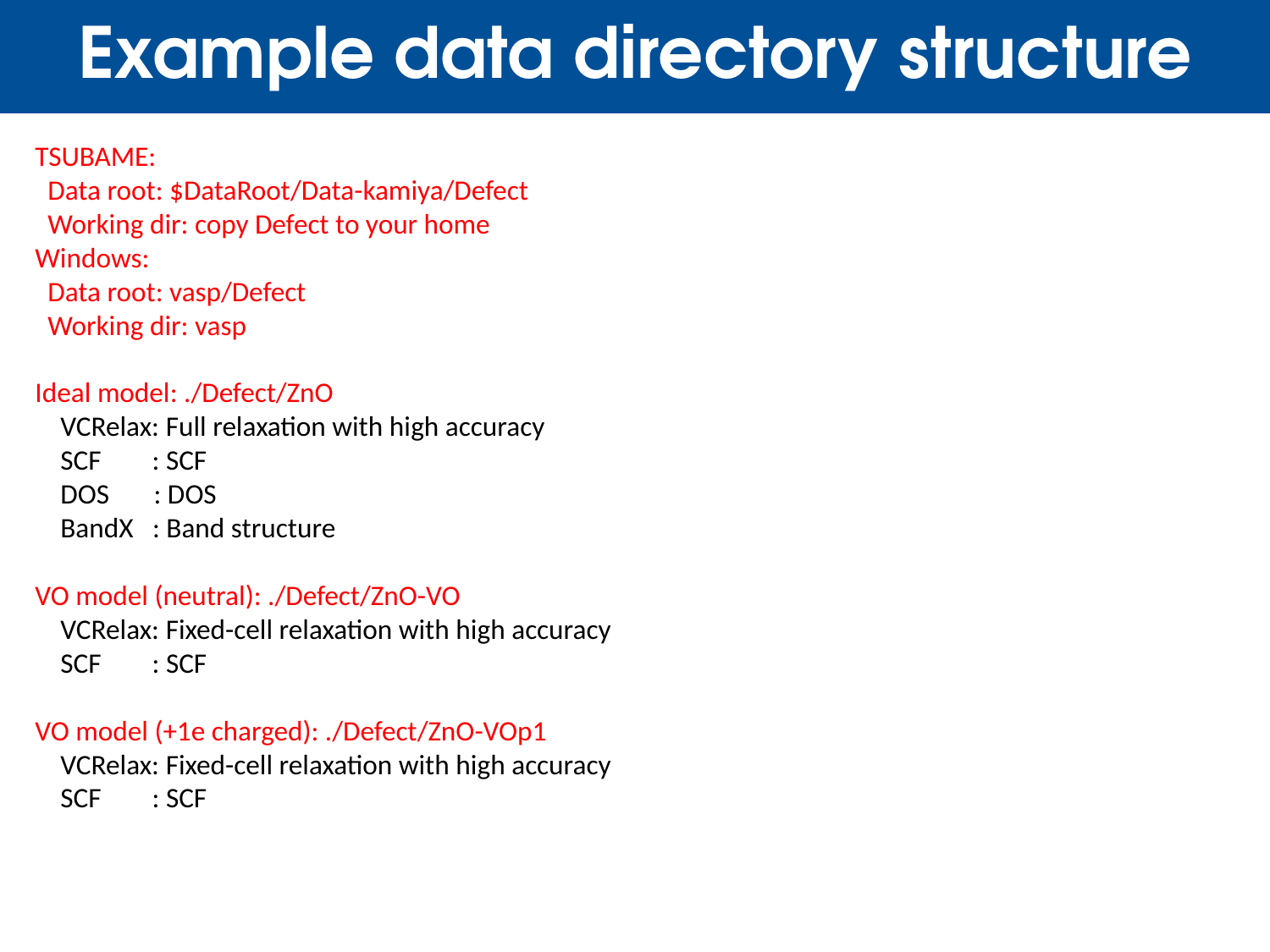

Example data directory structure
TSUBAME:
  Data root: $DataRoot/Data-kamiya/Defect
  Working dir: copy Defect to your home
Windows:
  Data root: vasp/Defect
  Working dir: vasp

Ideal model: ./Defect/ZnO
    VCRelax: Full relaxation with high accuracy
    SCF        : SCF
    DOS       : DOS
    BandX   : Band structure

VO model (neutral): ./Defect/ZnO-VO
    VCRelax: Fixed-cell relaxation with high accuracy
    SCF        : SCF
VO model (+1e charged): ./Defect/ZnO-VOp1
    VCRelax: Fixed-cell relaxation with high accuracy
    SCF        : SCF